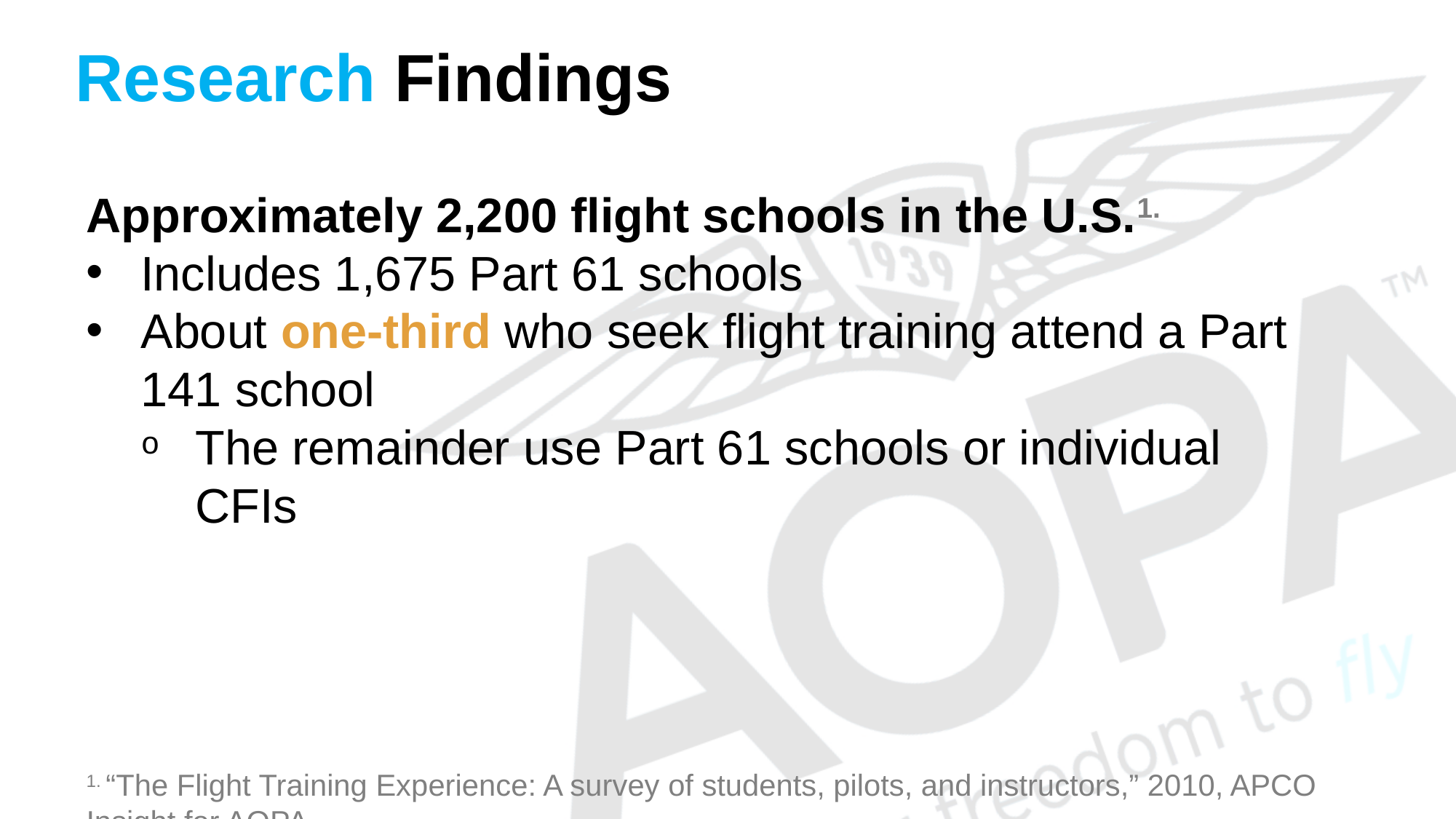

# Research Findings
Approximately 2,200 flight schools in the U.S.1.
Includes 1,675 Part 61 schools
About one-third who seek flight training attend a Part 141 school
The remainder use Part 61 schools or individual CFIs

1. “The Flight Training Experience: A survey of students, pilots, and instructors,” 2010, APCO Insight for AOPA